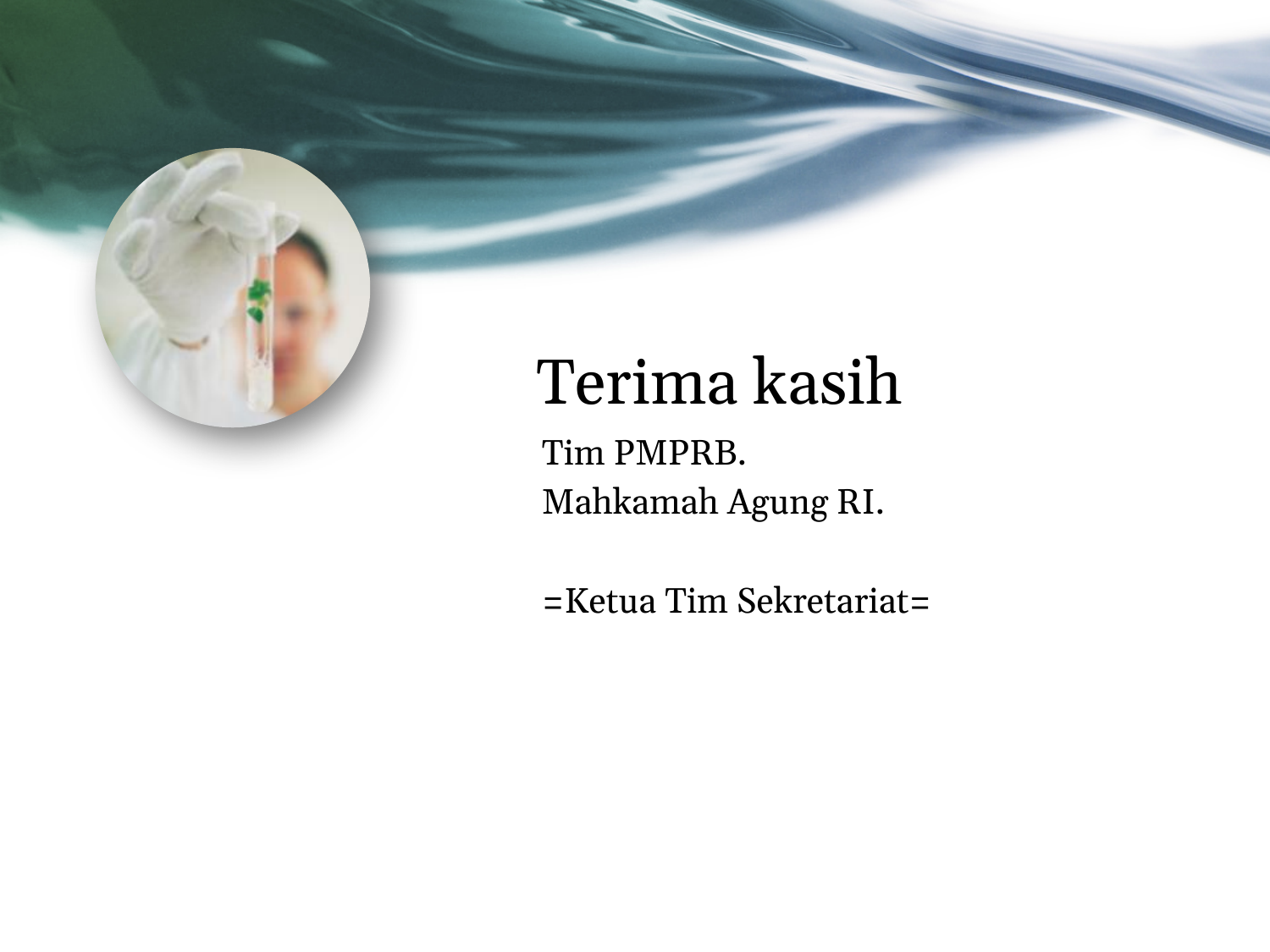

# Terima kasih
Tim PMPRB.
Mahkamah Agung RI.

=Ketua Tim Sekretariat=